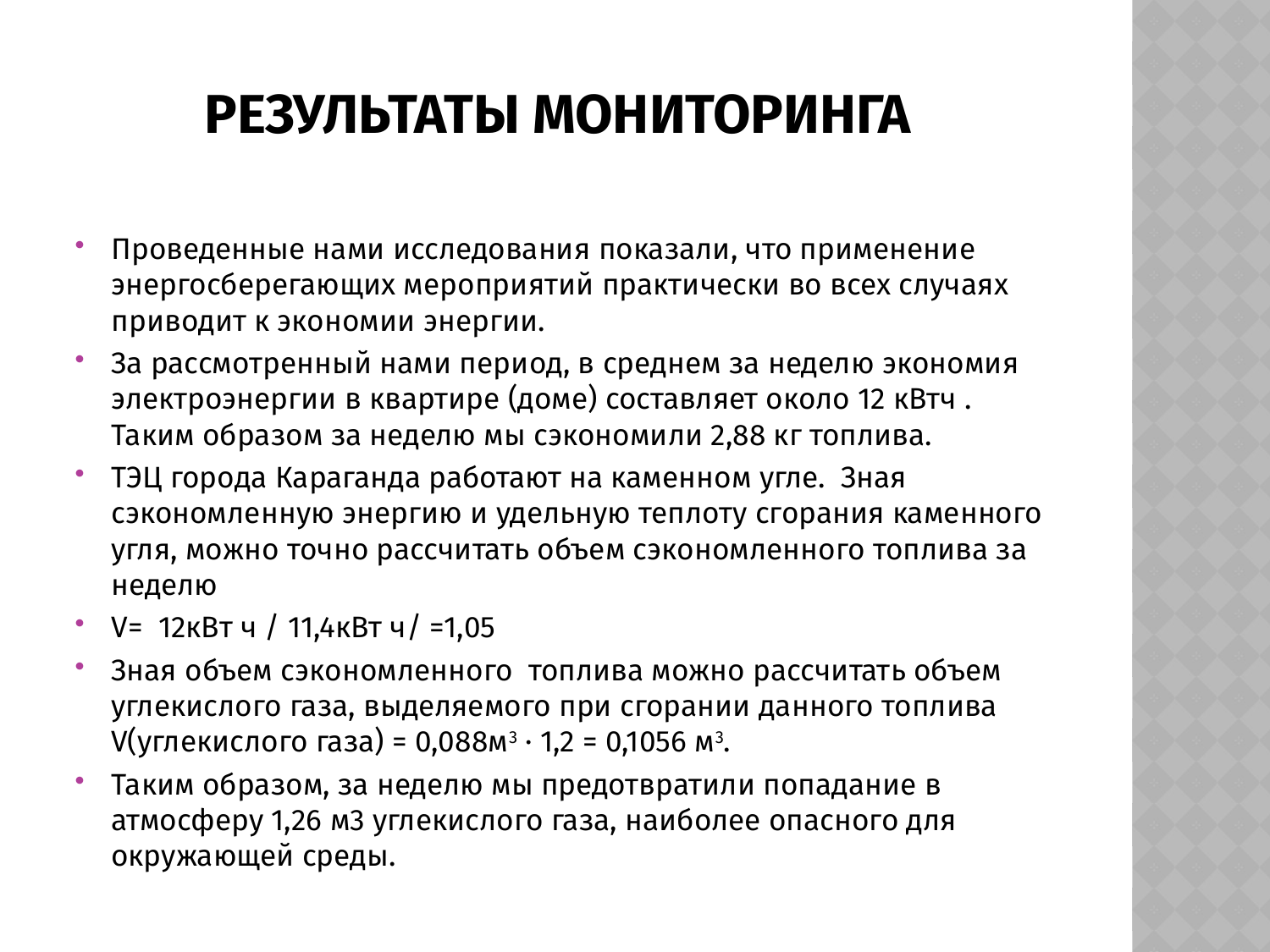

# Результаты мониторинга
Проведенные нами исследования показали, что применение энергосберегающих мероприятий практически во всех случаях приводит к экономии энергии.
За рассмотренный нами период, в среднем за неделю экономия электроэнергии в квартире (доме) составляет около 12 кВтч . Таким образом за неделю мы сэкономили 2,88 кг топлива.
ТЭЦ города Караганда работают на каменном угле.  Зная сэкономленную энергию и удельную теплоту сгорания каменного угля, можно точно рассчитать объем сэкономленного топлива за неделю
V=  12кВт ч / 11,4кВт ч/ =1,05
Зная объем сэкономленного  топлива можно рассчитать объем углекислого газа, выделяемого при сгорании данного топлива V(углекислого газа) = 0,088м3 · 1,2 = 0,1056 м3.
Таким образом, за неделю мы предотвратили попадание в атмосферу 1,26 м3 углекислого газа, наиболее опасного для окружающей среды.